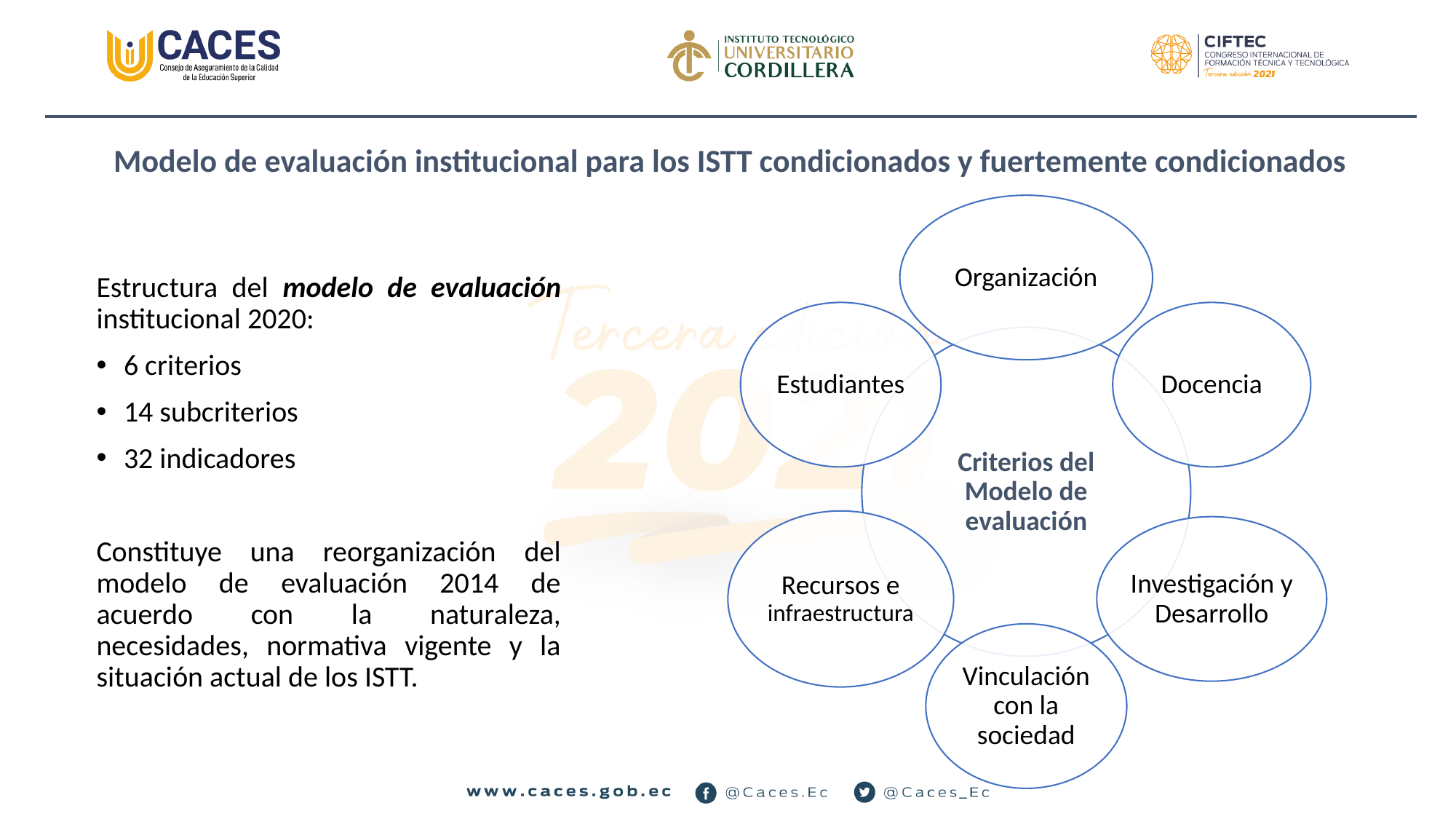

Modelo de evaluación institucional para los ISTT condicionados y fuertemente condicionados
Criterios del Modelo de evaluación
Organización
Docencia
Investigación y Desarrollo
Vinculación con la sociedad
Recursos e infraestructura
Estudiantes
Estructura del modelo de evaluación institucional 2020:
6 criterios
14 subcriterios
32 indicadores

Constituye una reorganización del modelo de evaluación 2014 de acuerdo con la naturaleza, necesidades, normativa vigente y la situación actual de los ISTT.